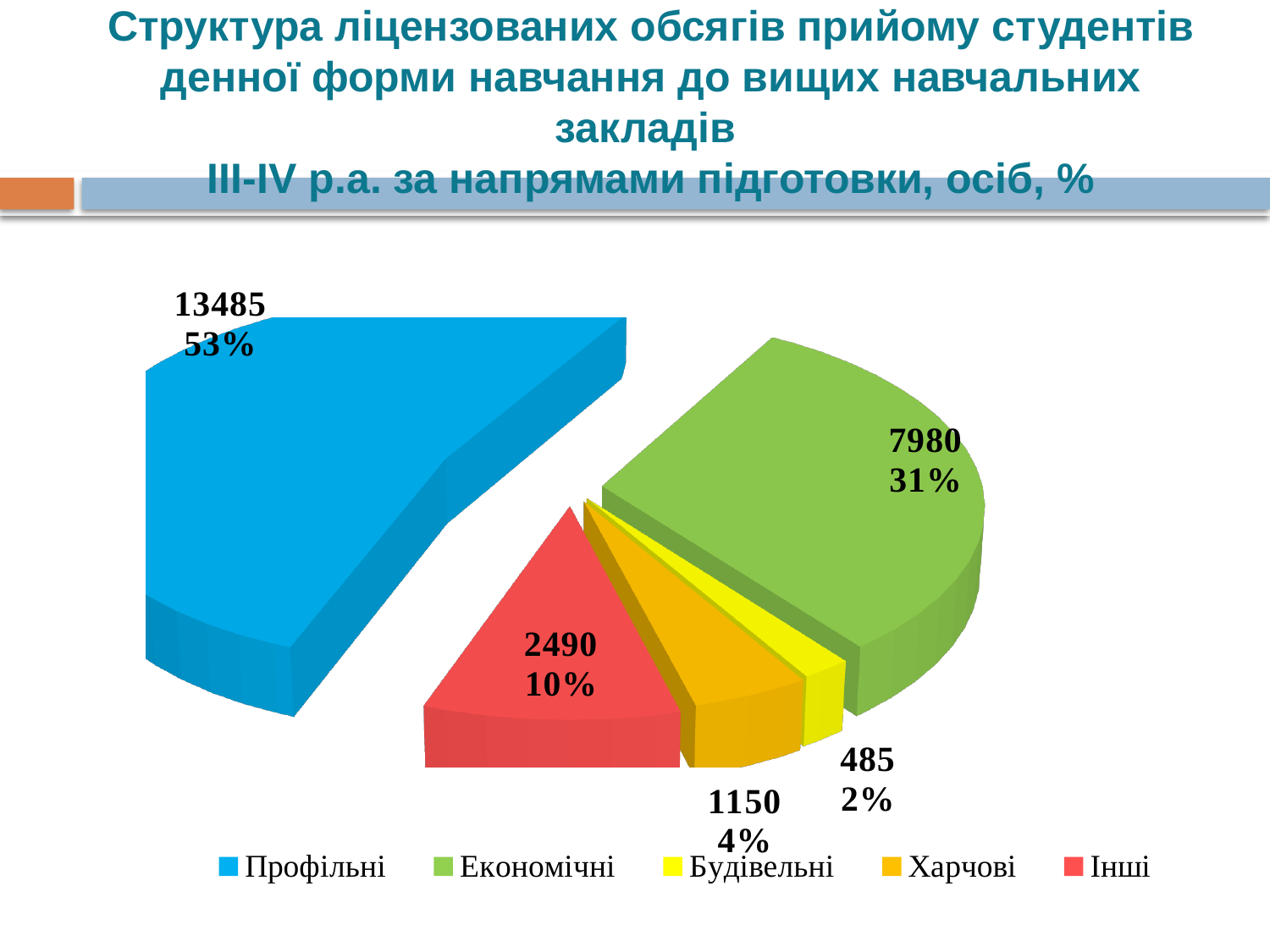

# Структура ліцензованих обсягів прийому студентів денної форми навчання до вищих навчальних закладів ІІІ-IV р.а. за напрямами підготовки, осіб, %

[unsupported chart]